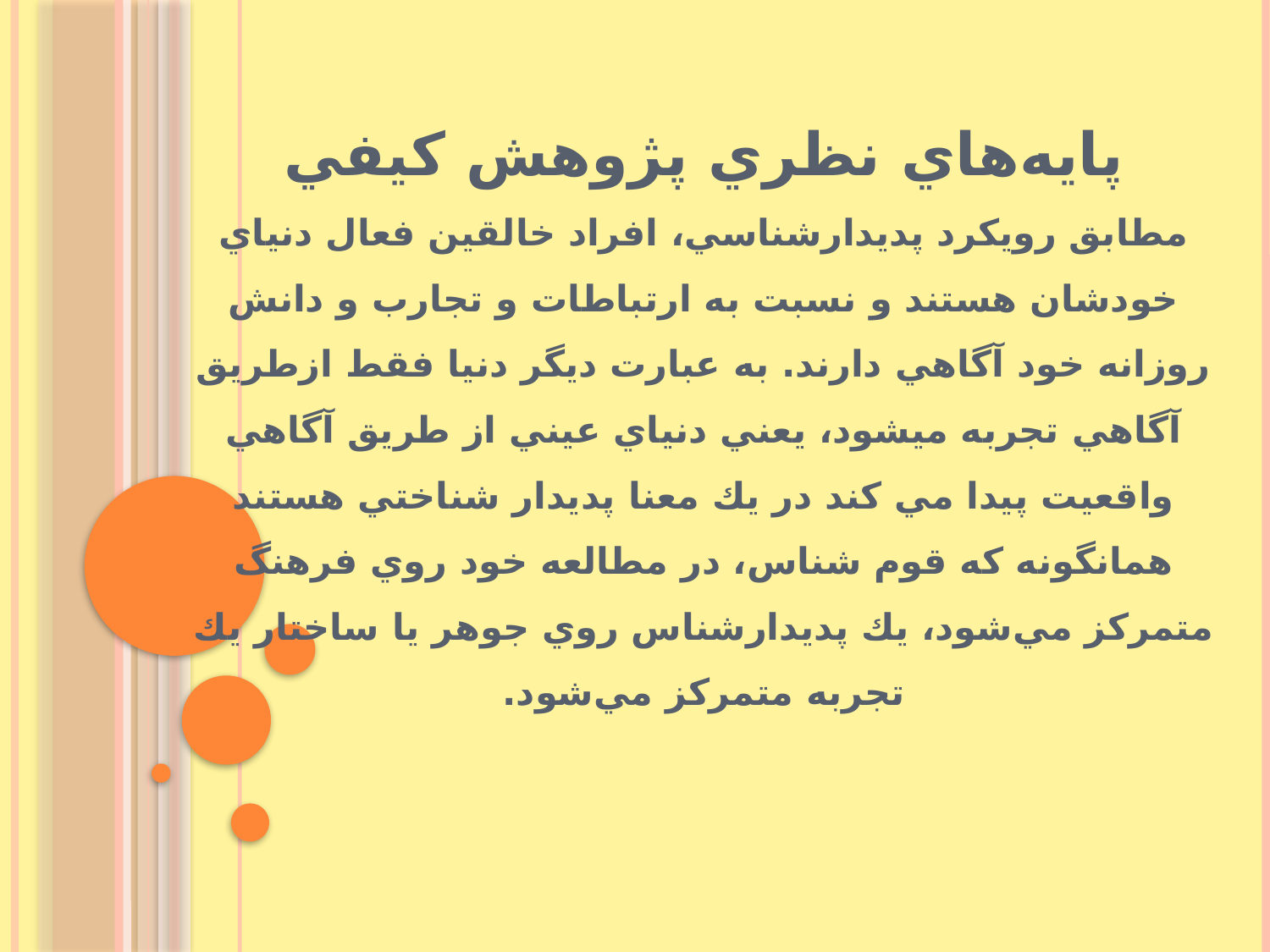

# پايه‌هاي نظري پژوهش كيفي مطابق رويكرد پديدارشناسي، افراد خالقين فعال دنياي خودشان هستند و نسبت به ارتباطات و تجارب و دانش روزانه خود آگاهي دارند. به عبارت ديگر دنيا فقط ازطريق آگاهي تجربه ميشود، يعني دنياي عيني از طريق آگاهي واقعيت پيدا مي كند در يك معنا پديدار شناختي هستند همانگونه كه قوم شناس، در مطالعه خود روي فرهنگ متمركز مي‌شود، يك پديدارشناس روي جوهر يا ساختار يك تجربه متمركز مي‌شود.